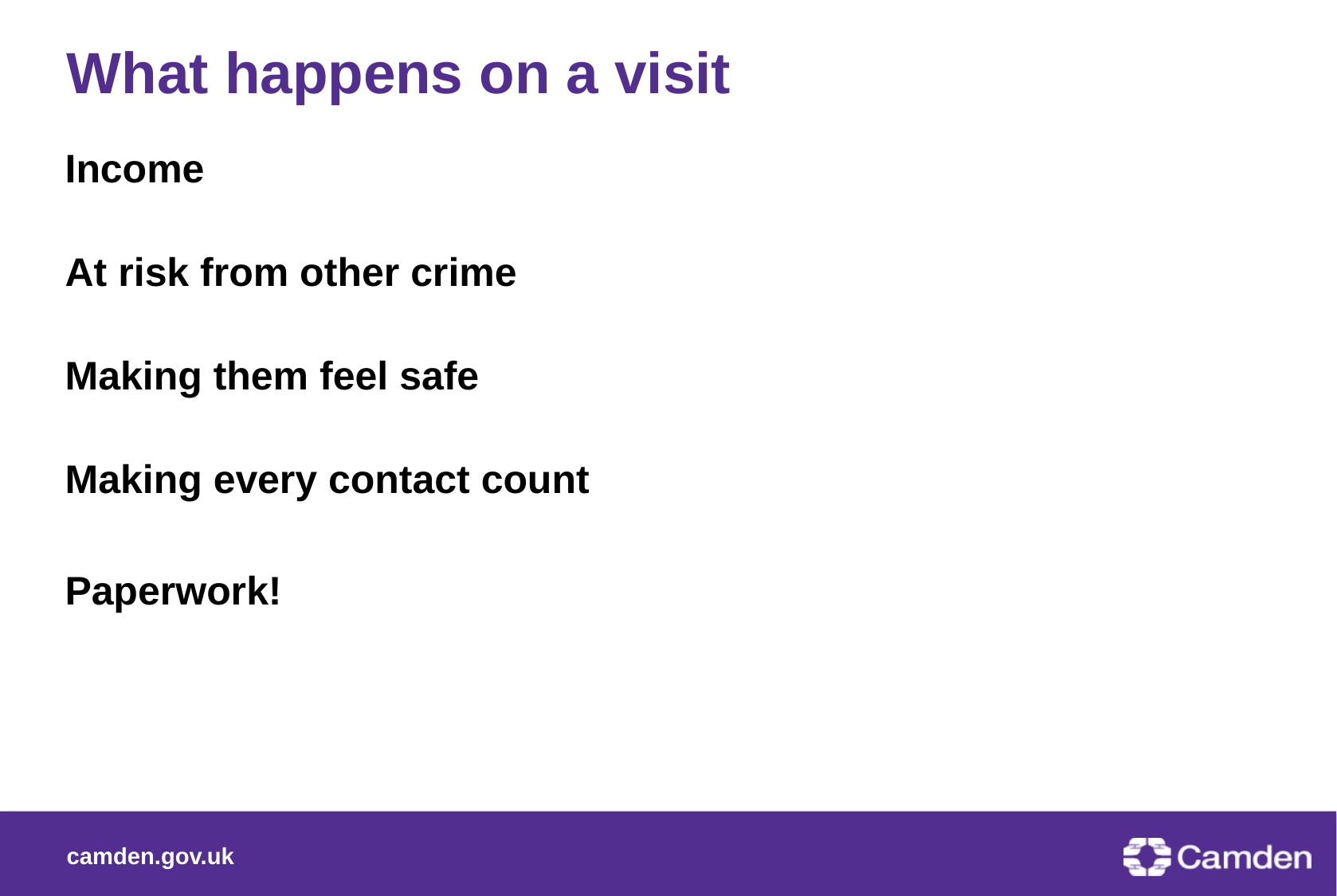

# What happens on a visit
Income
At risk from other crime
Making them feel safe
Making every contact count

Paperwork!